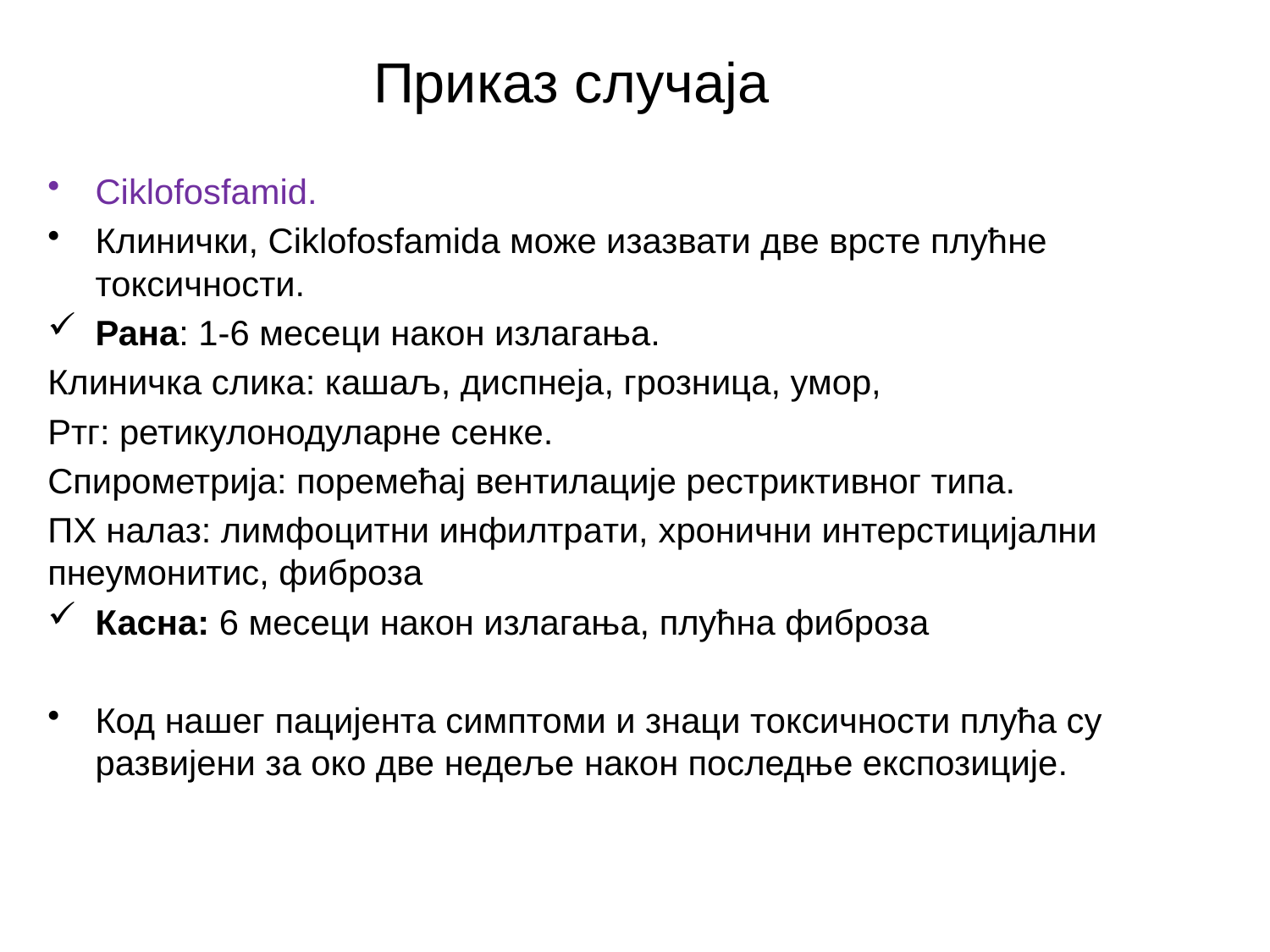

# Приказ случаја
Ciklofosfamid.
Клинички, Ciklofosfamidа може изазвати две врсте плућне токсичности.
Рана: 1-6 месеци након излагања.
Клиничка слика: кашаљ, диспнеја, грозница, умор,
Ртг: ретикулонодуларне сенке.
Спирометрија: поремећај вентилације рестриктивног типа.
ПХ налаз: лимфоцитни инфилтрати, хронични интерстицијални пнеумонитис, фиброза
Касна: 6 месеци након излагања, плућна фиброза

Код нашег пацијента симптоми и знаци токсичности плућа су развијени за око две недеље након последње експозиције.